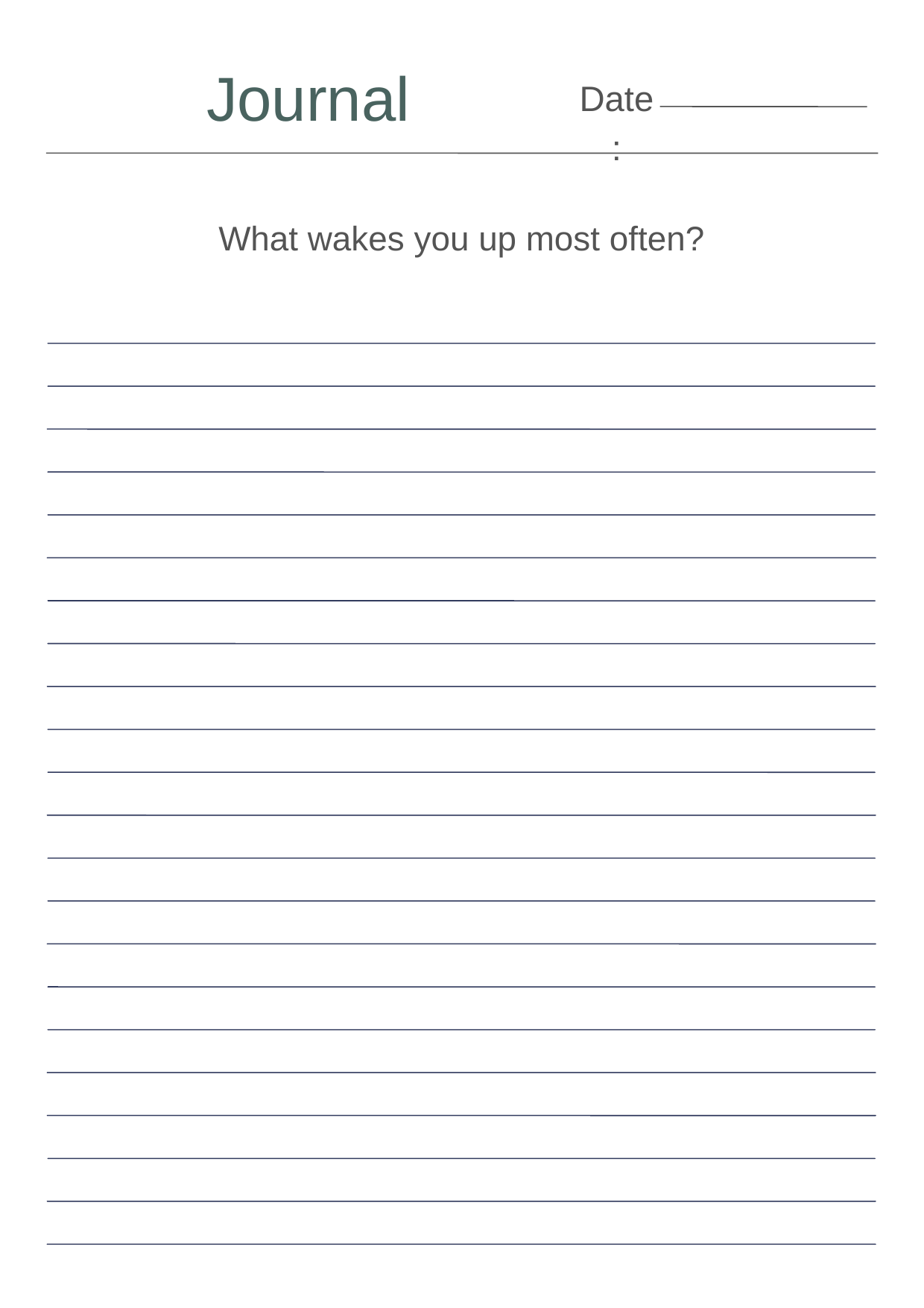

Journal
Date:

What wakes you up most often?